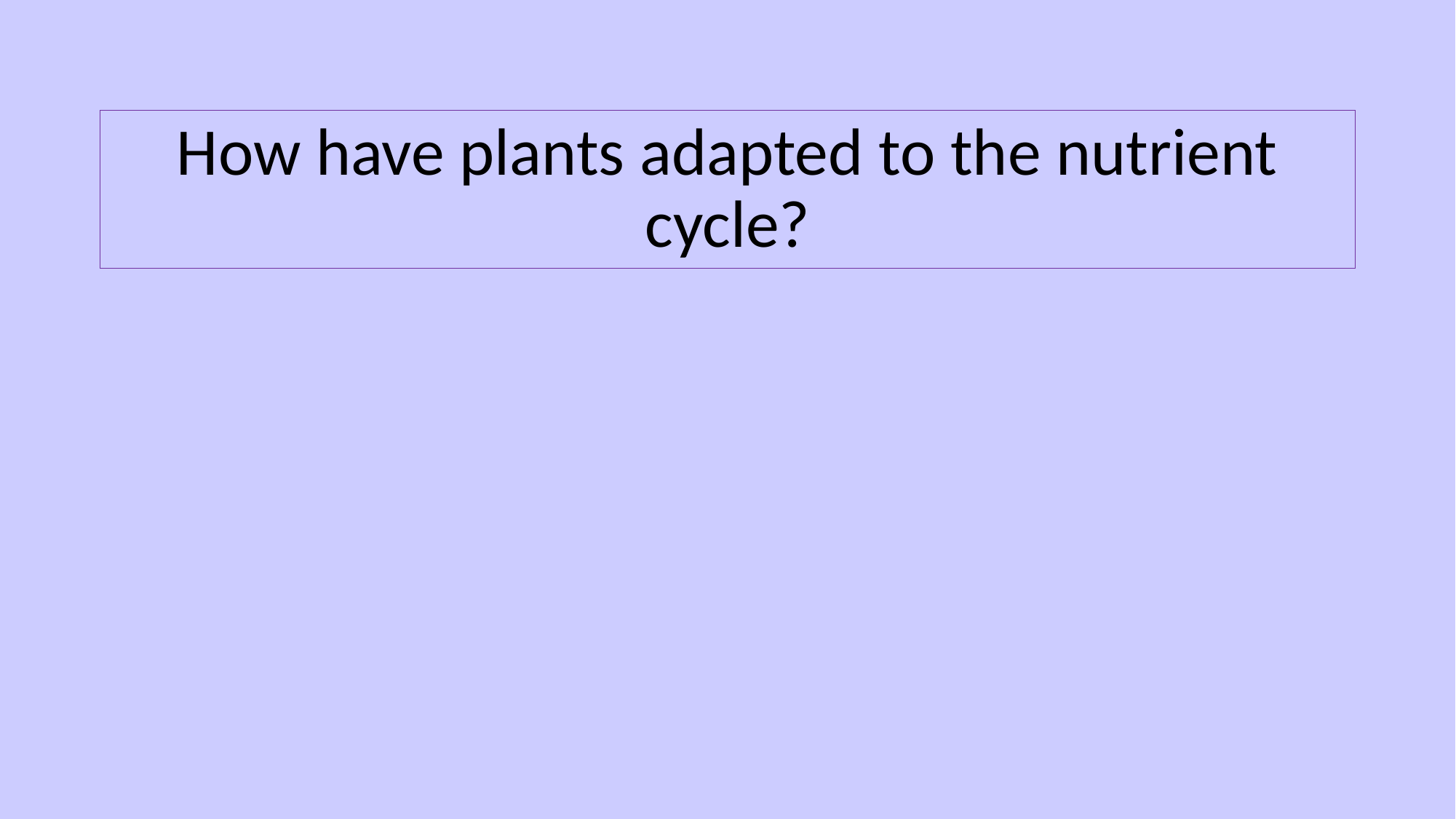

# How have plants adapted to the nutrient cycle?